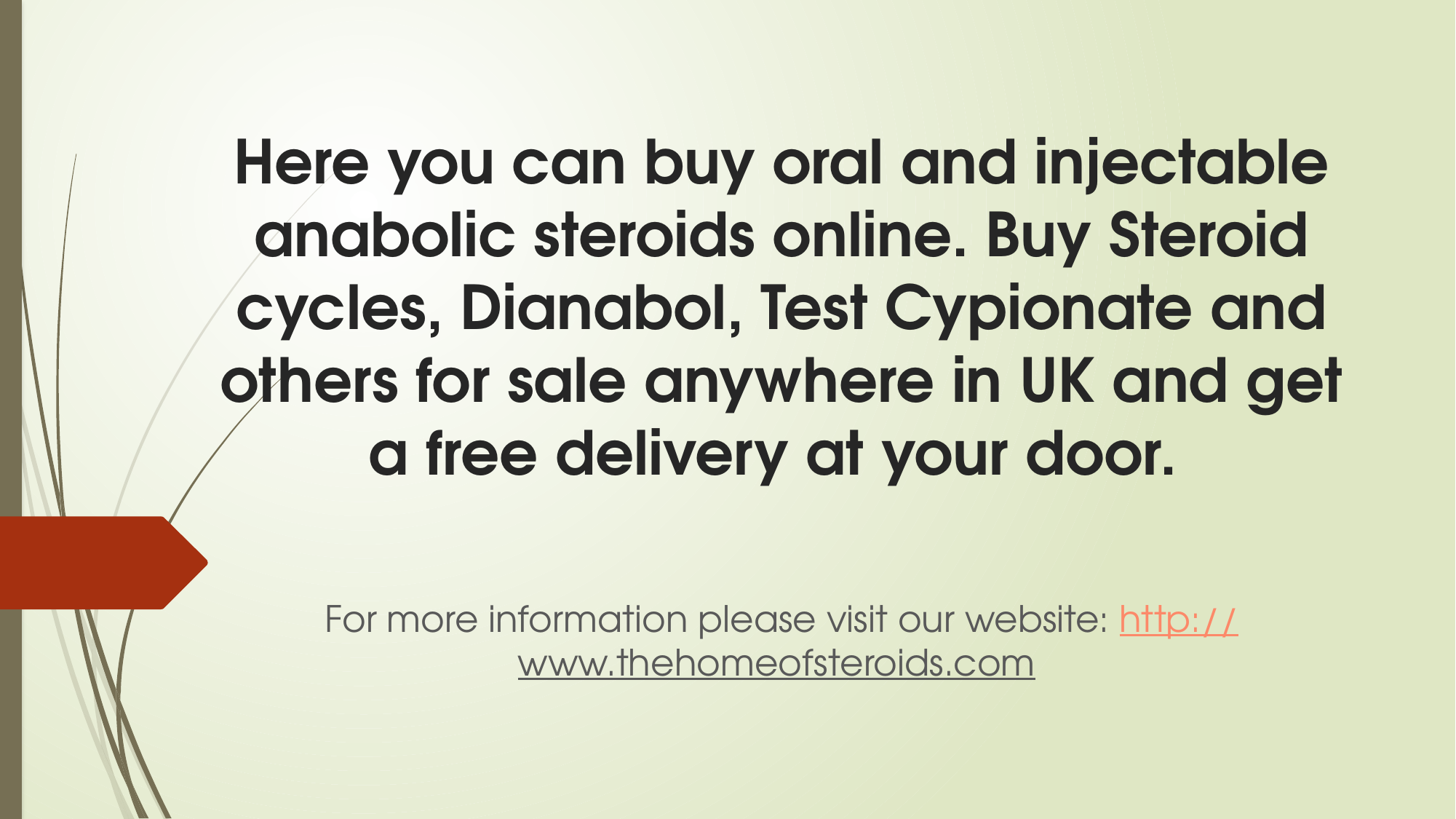

# Here you can buy oral and injectable anabolic steroids online. Buy Steroid cycles, Dianabol, Test Cypionate and others for sale anywhere in UK and get a free delivery at your door.
For more information please visit our website: http://www.thehomeofsteroids.com